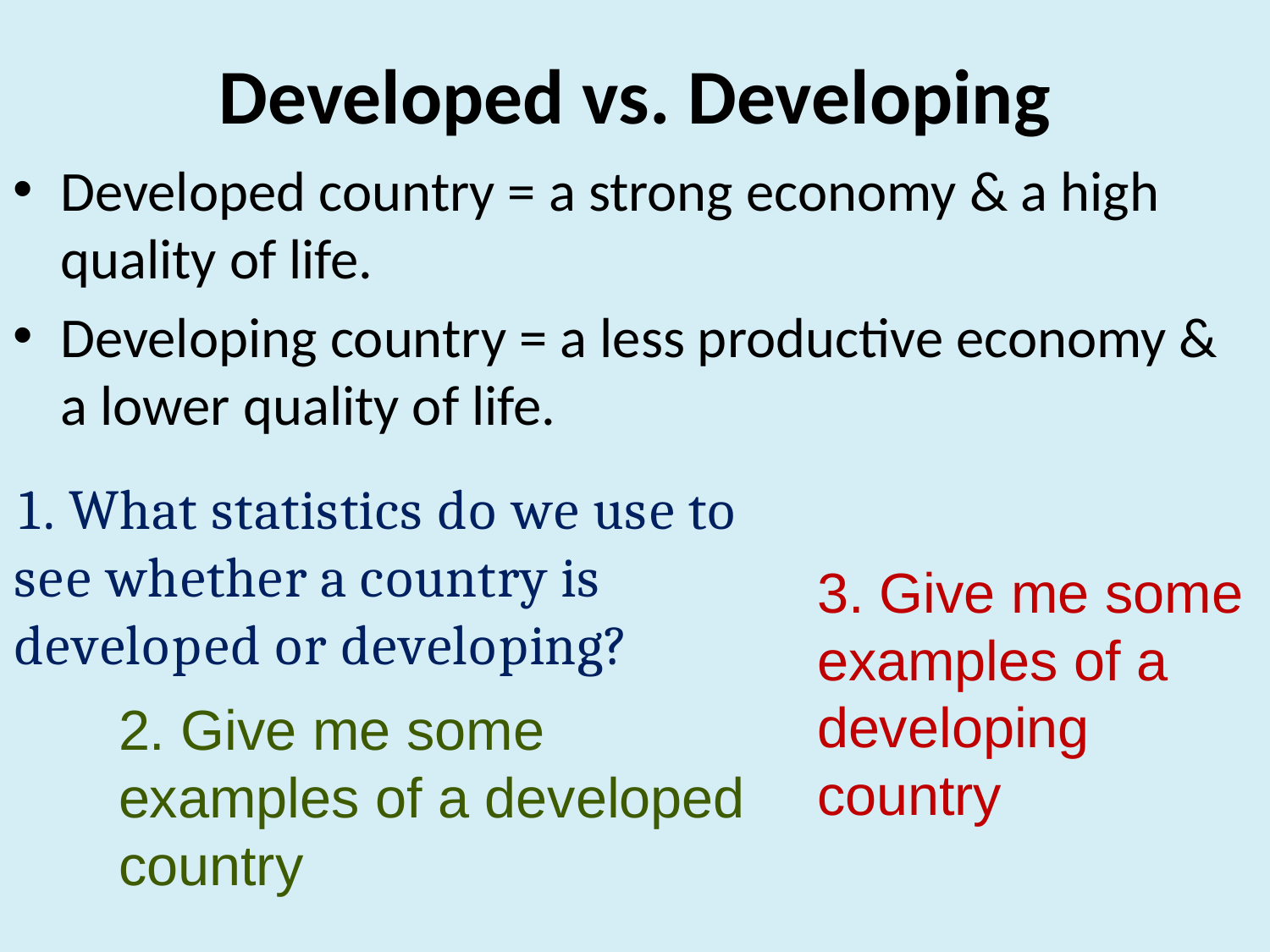

# Developed vs. Developing
Developed country = a strong economy & a high quality of life.
Developing country = a less productive economy & a lower quality of life.
1. What statistics do we use to see whether a country is developed or developing?
3. Give me some examples of a developing country
2. Give me some examples of a developed country